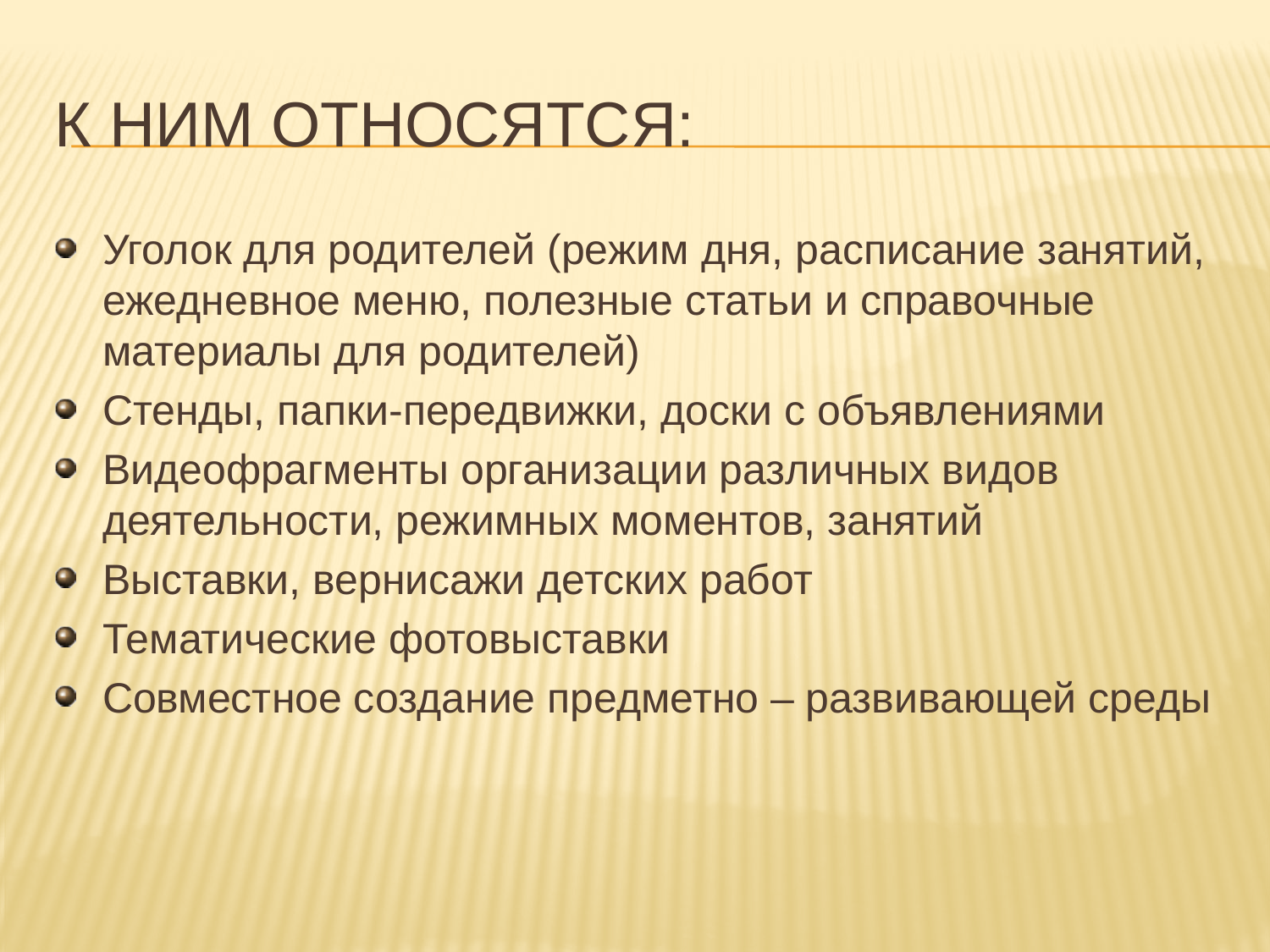

# К ним относятся:
Уголок для родителей (режим дня, расписание занятий, ежедневное меню, полезные статьи и справочные материалы для родителей)
Стенды, папки-передвижки, доски с объявлениями
Видеофрагменты организации различных видов деятельности, режимных моментов, занятий
Выставки, вернисажи детских работ
Тематические фотовыставки
Совместное создание предметно – развивающей среды